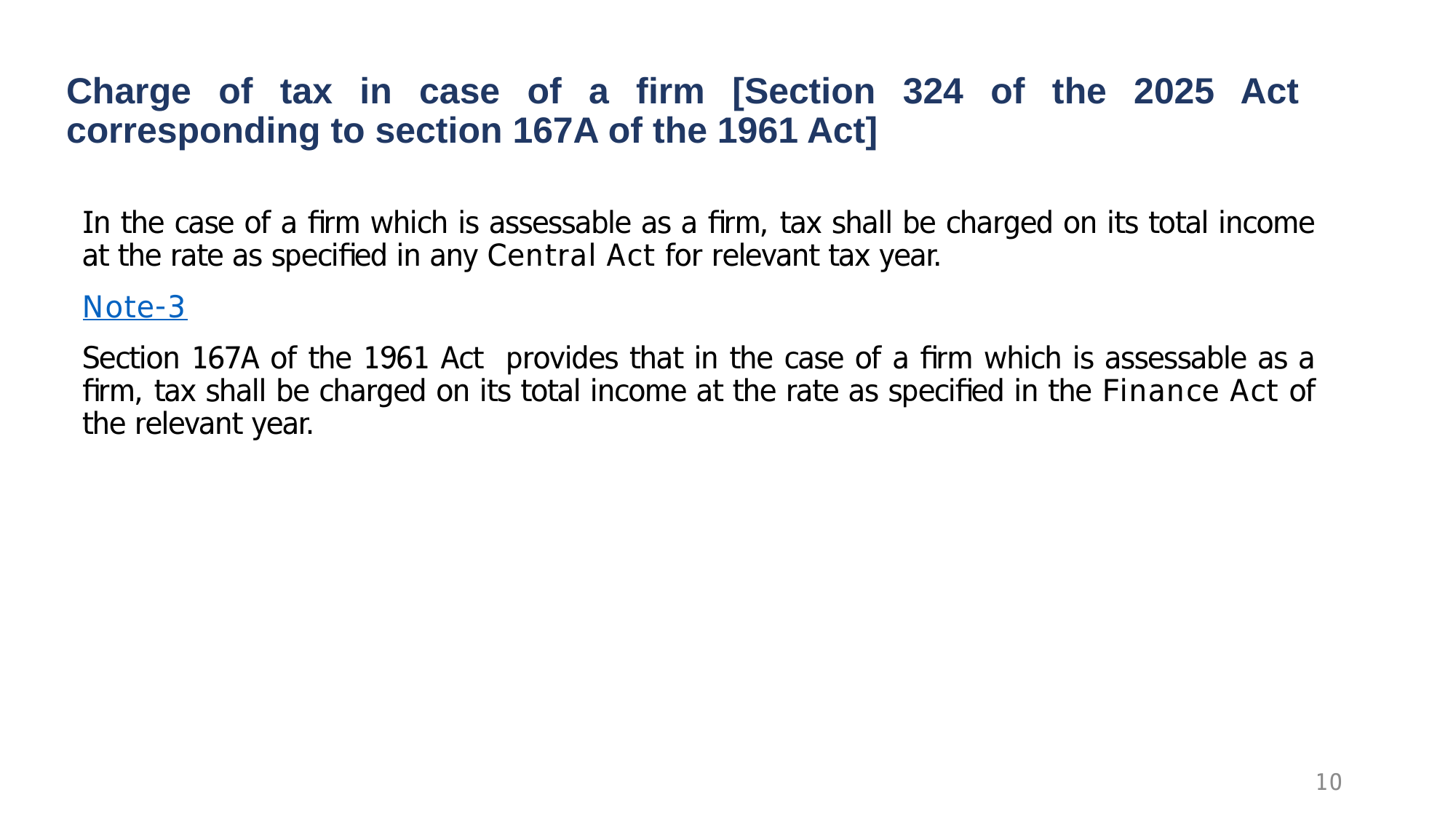

# Charge of tax in case of a firm [Section 324 of the 2025 Act corresponding to section 167A of the 1961 Act]
In the case of a firm which is assessable as a firm, tax shall be charged on its total income at the rate as specified in any Central Act for relevant tax year.
Note-3
Section 167A of the 1961 Act  provides that in the case of a firm which is assessable as a firm, tax shall be charged on its total income at the rate as specified in the Finance Act of the relevant year.

10